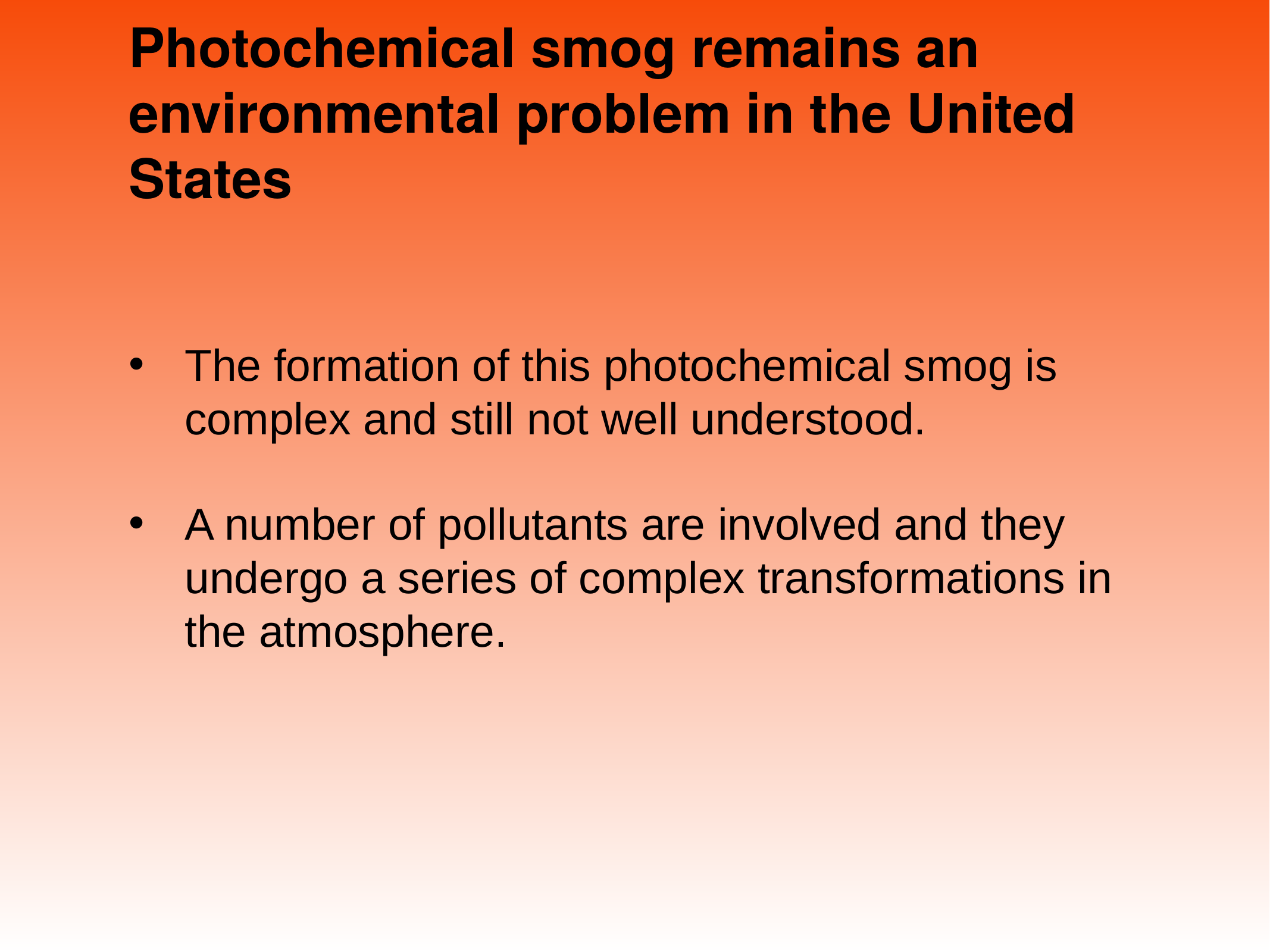

# Photochemical smog remains an environmental problem in the United States
The formation of this photochemical smog is complex and still not well understood.
A number of pollutants are involved and they undergo a series of complex transformations in the atmosphere.